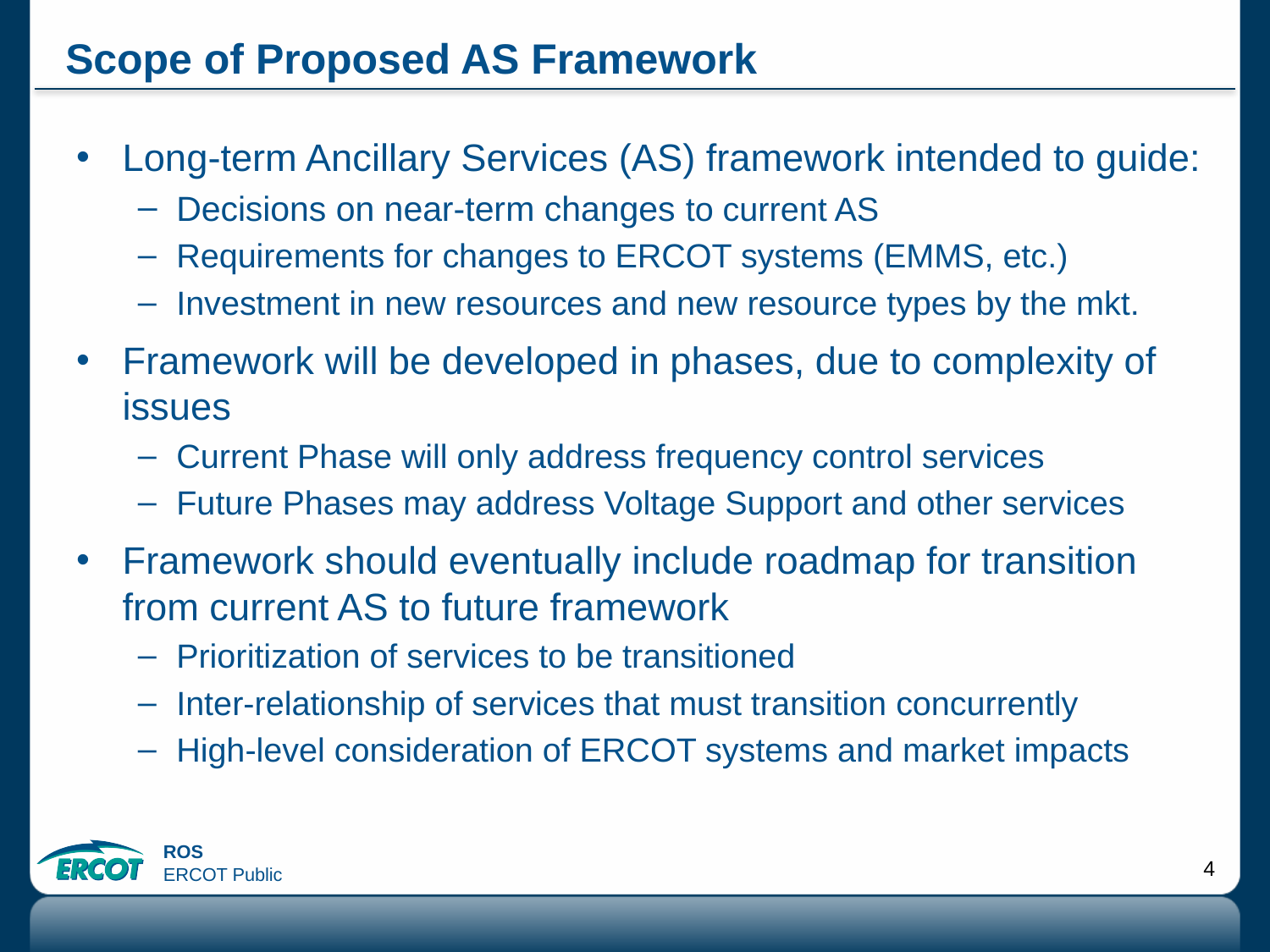

# Scope of Proposed AS Framework
Long-term Ancillary Services (AS) framework intended to guide:
Decisions on near-term changes to current AS
Requirements for changes to ERCOT systems (EMMS, etc.)
Investment in new resources and new resource types by the mkt.
Framework will be developed in phases, due to complexity of issues
Current Phase will only address frequency control services
Future Phases may address Voltage Support and other services
Framework should eventually include roadmap for transition from current AS to future framework
Prioritization of services to be transitioned
Inter-relationship of services that must transition concurrently
High-level consideration of ERCOT systems and market impacts